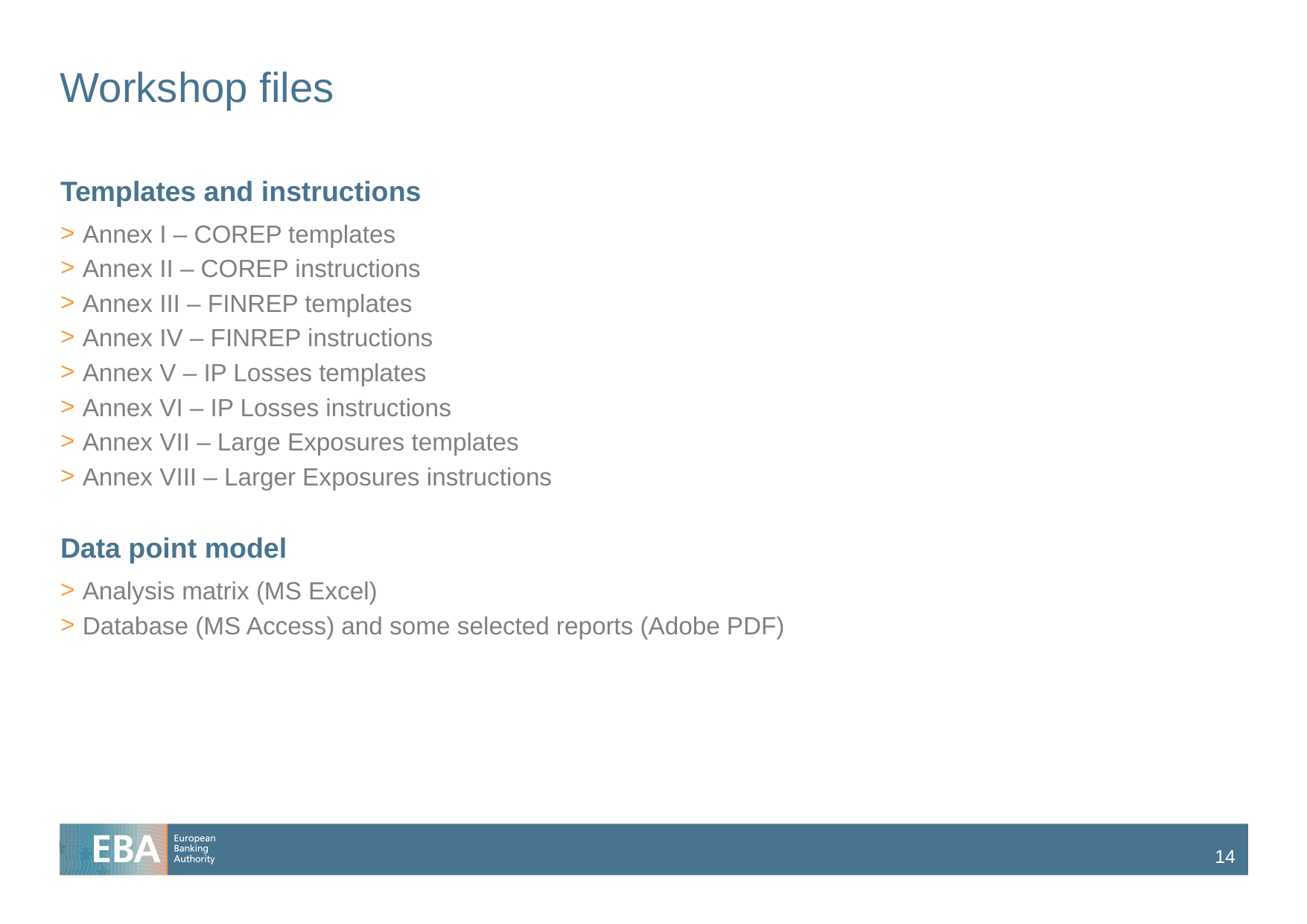

# Workshop files
Templates and instructions
Annex I – COREP templates
Annex II – COREP instructions
Annex III – FINREP templates
Annex IV – FINREP instructions
Annex V – IP Losses templates
Annex VI – IP Losses instructions
Annex VII – Large Exposures templates
Annex VIII – Larger Exposures instructions

Data point model
Analysis matrix (MS Excel)
Database (MS Access) and some selected reports (Adobe PDF)